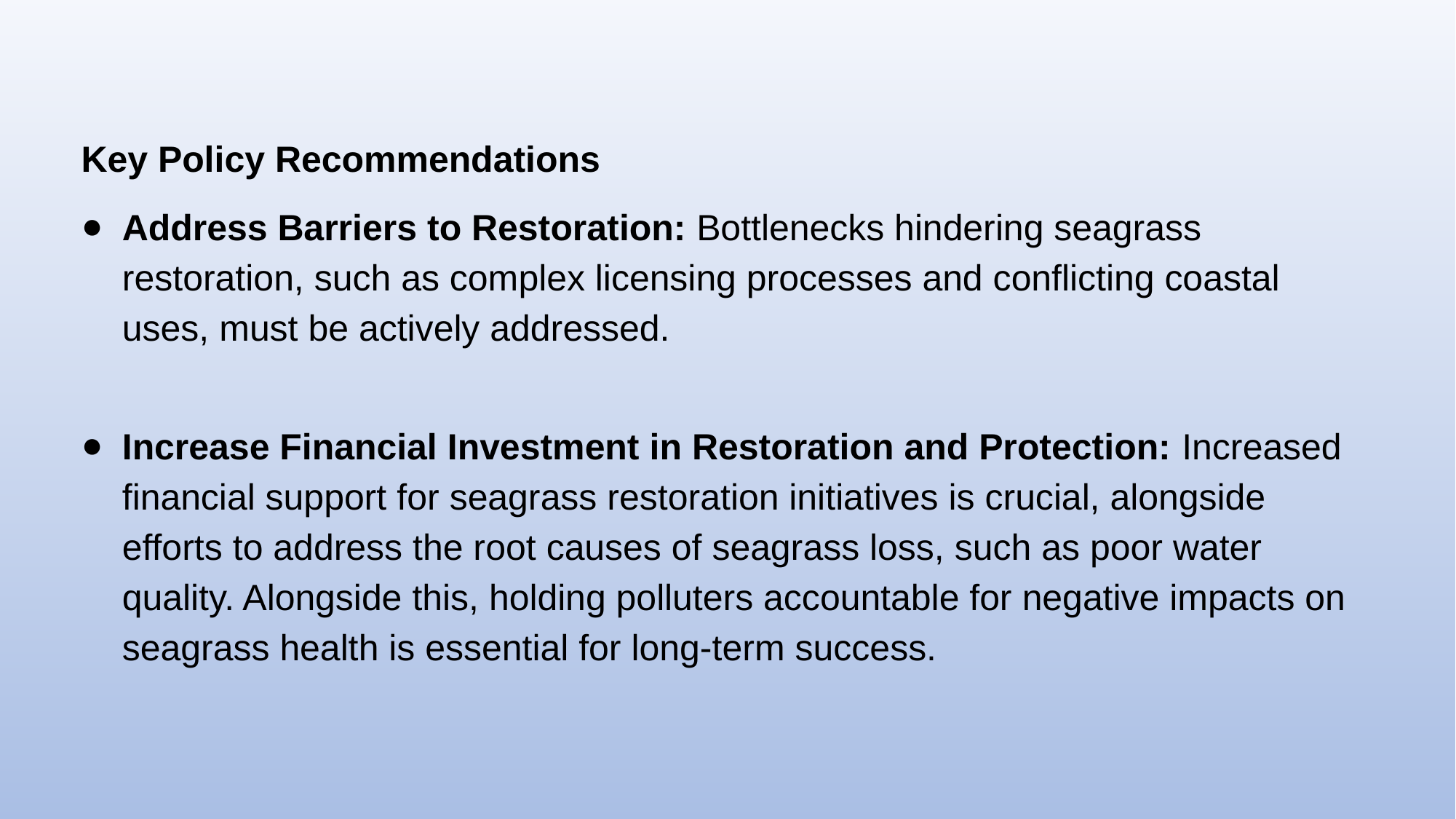

Key Policy Recommendations
Address Barriers to Restoration: Bottlenecks hindering seagrass restoration, such as complex licensing processes and conflicting coastal uses, must be actively addressed.

Increase Financial Investment in Restoration and Protection: Increased financial support for seagrass restoration initiatives is crucial, alongside efforts to address the root causes of seagrass loss, such as poor water quality. Alongside this, holding polluters accountable for negative impacts on seagrass health is essential for long-term success.